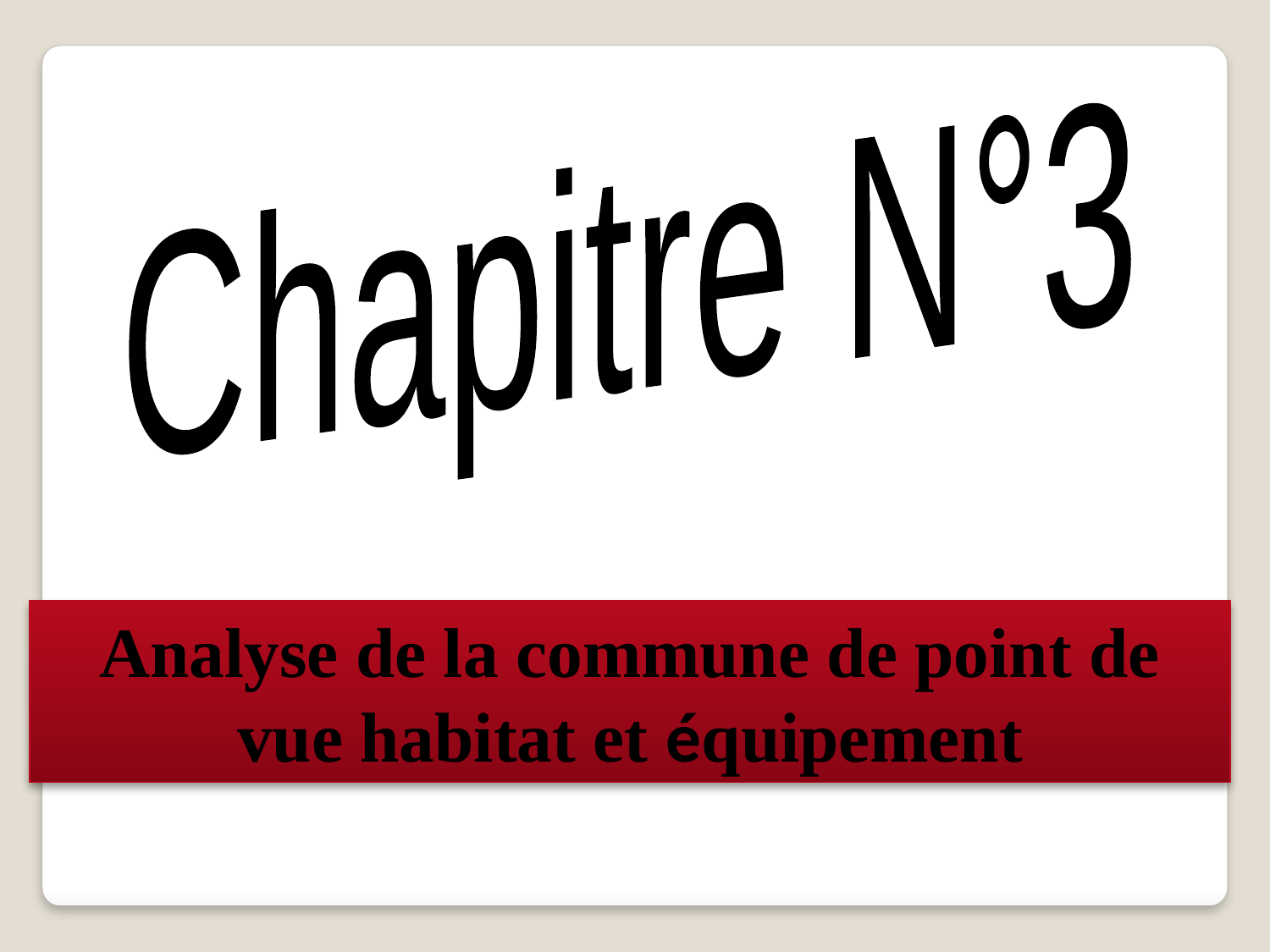

Chapitre N°3
Analyse de la commune de point de vue habitat et équipement